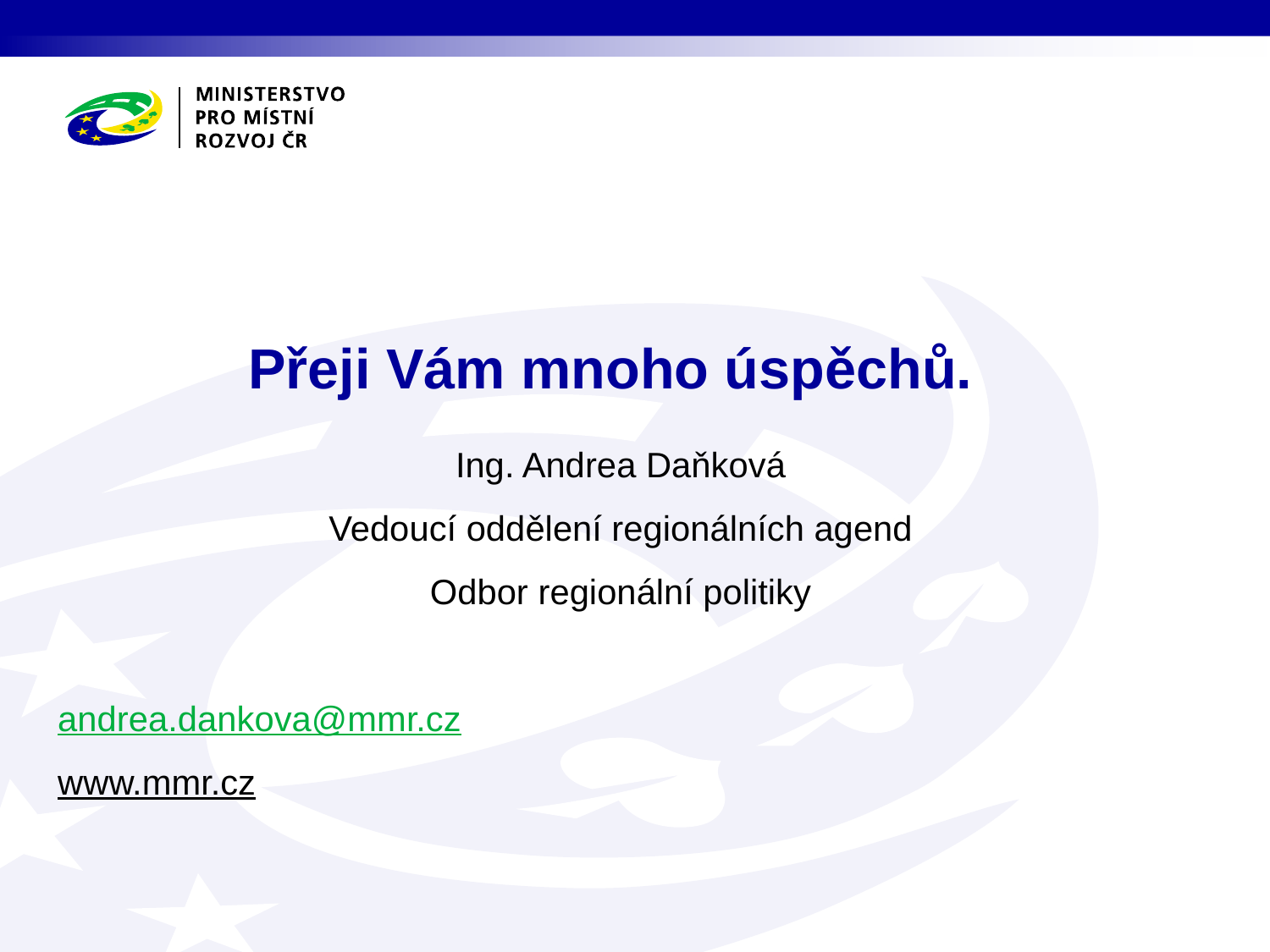

# Přeji Vám mnoho úspěchů.
Ing. Andrea Daňková
Vedoucí oddělení regionálních agend
Odbor regionální politiky

andrea.dankova@mmr.cz
www.mmr.cz